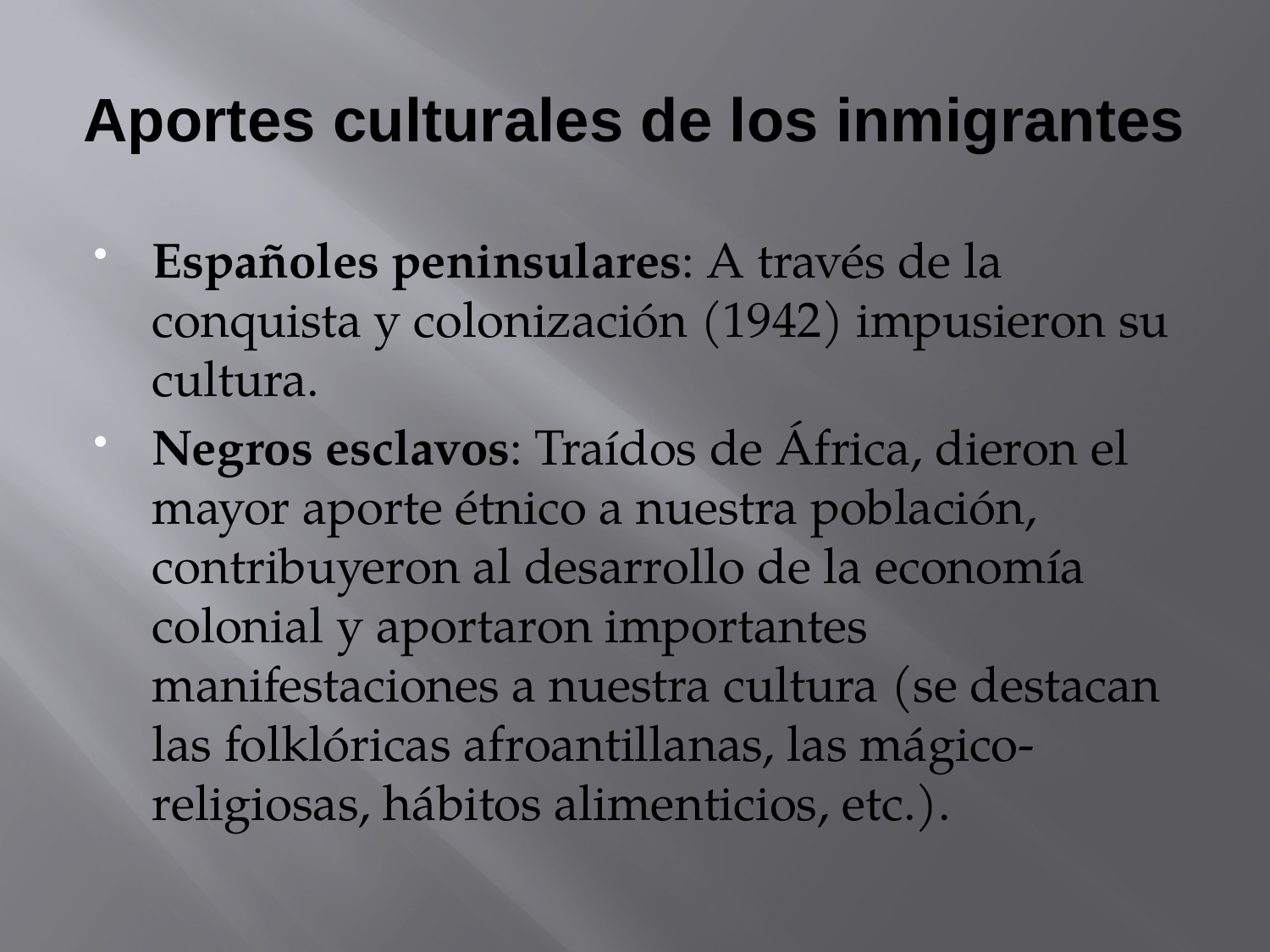

# Aportes culturales de los inmigrantes
Españoles peninsulares: A través de la conquista y colonización (1942) impusieron su cultura.
Negros esclavos: Traídos de África, dieron el mayor aporte étnico a nuestra población, contribuyeron al desarrollo de la economía colonial y aportaron importantes manifestaciones a nuestra cultura (se destacan las folklóricas afroantillanas, las mágico-religiosas, hábitos alimenticios, etc.).